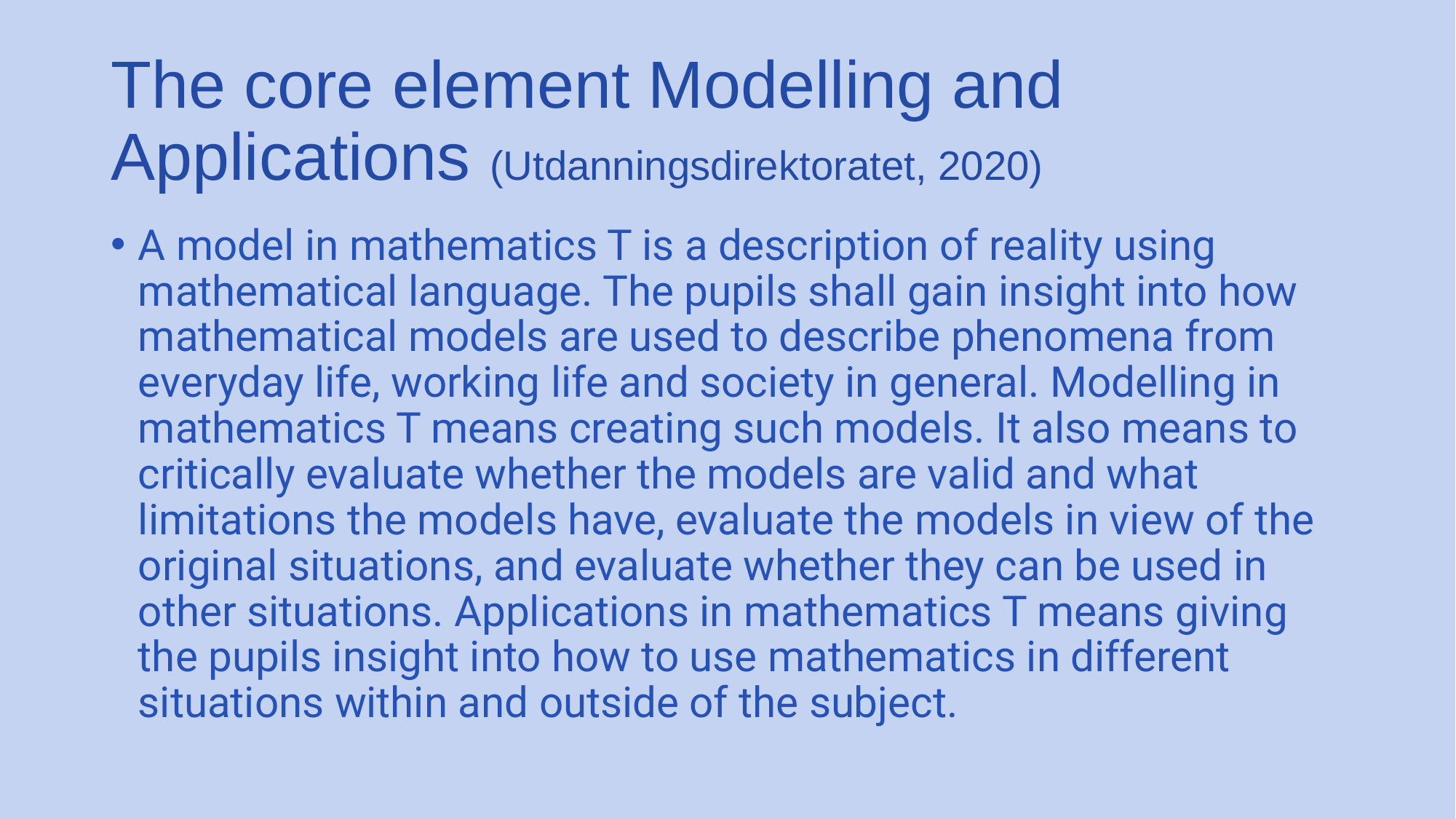

# The core element Modelling and Applications (Utdanningsdirektoratet, 2020)
A model in mathematics T is a description of reality using mathematical language. The pupils shall gain insight into how mathematical models are used to describe phenomena from everyday life, working life and society in general. Modelling in mathematics T means creating such models. It also means to critically evaluate whether the models are valid and what limitations the models have, evaluate the models in view of the original situations, and evaluate whether they can be used in other situations. Applications in mathematics T means giving the pupils insight into how to use mathematics in different situations within and outside of the subject.